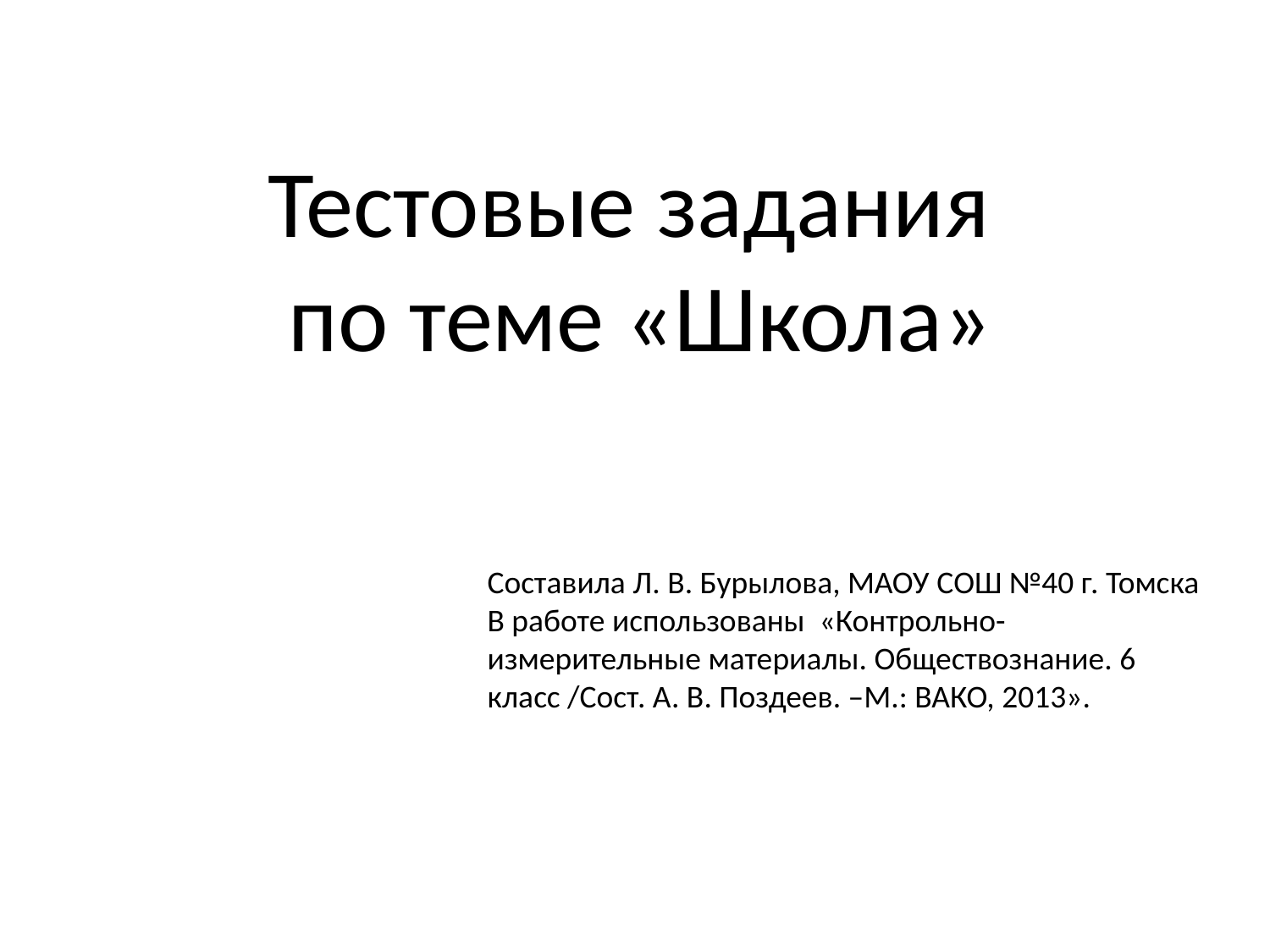

Тестовые задания
по теме «Школа»
Составила Л. В. Бурылова, МАОУ СОШ №40 г. Томска
В работе использованы  «Контрольно-измерительные материалы. Обществознание. 6 класс /Сост. А. В. Поздеев. –М.: ВАКО, 2013».